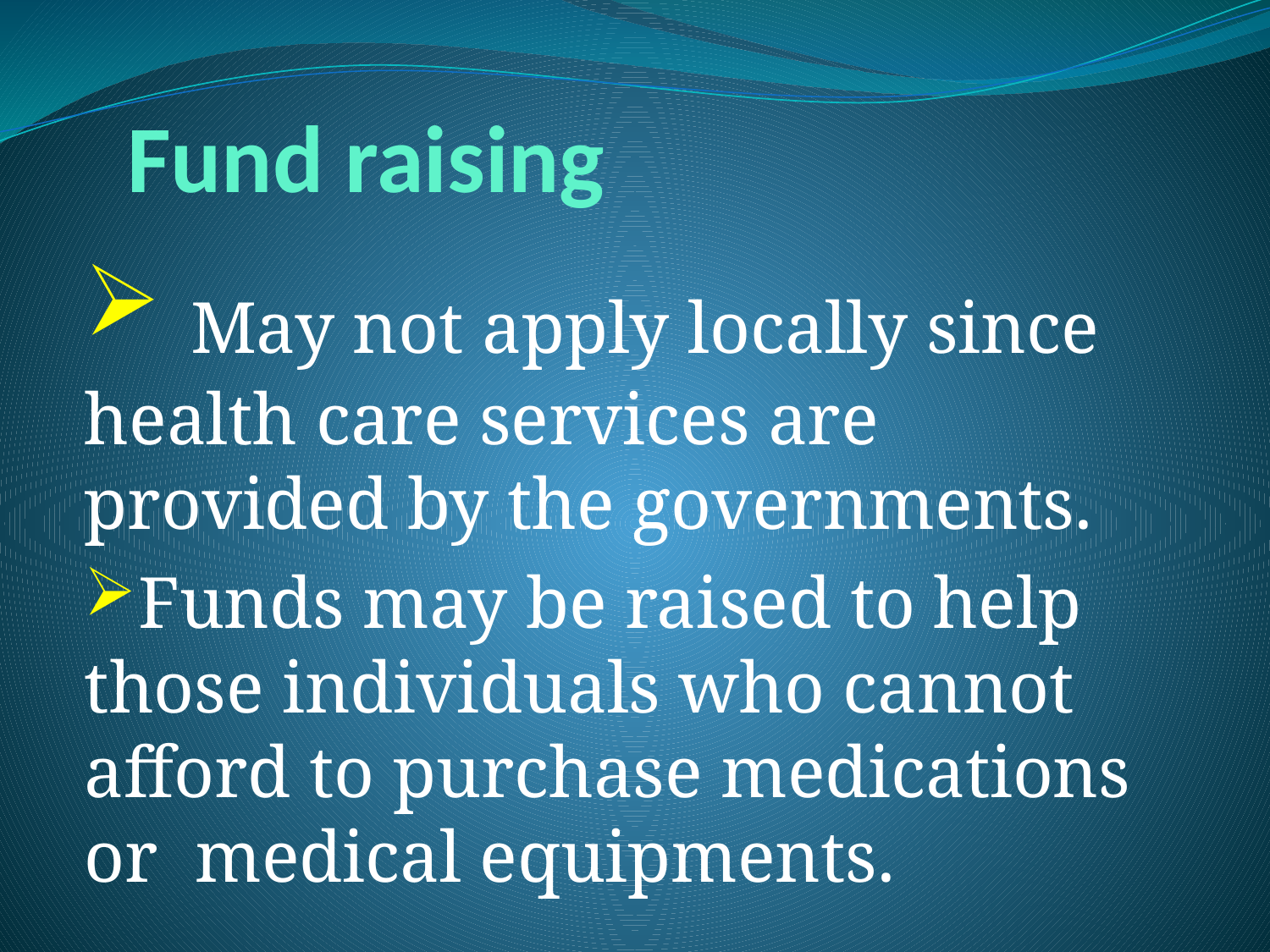

# Fund raising
 May not apply locally since health care services are provided by the governments.
Funds may be raised to help those individuals who cannot afford to purchase medications or  medical equipments.